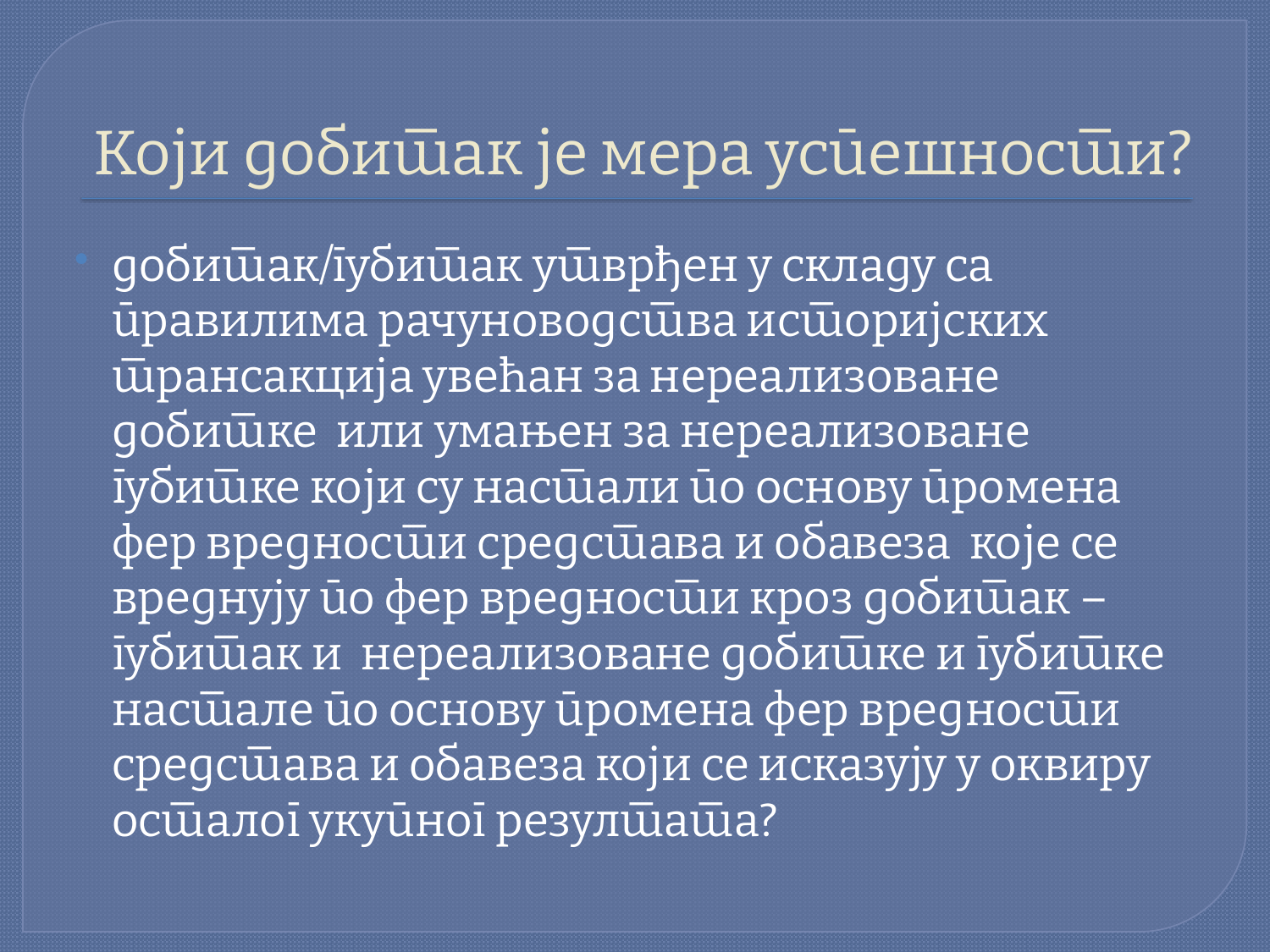

# Који добитак је мера успешности?
добитак/губитак утврђен у складу са правилима рачуноводства историјских трансакција увећан за нереализоване добитке  или умањен за нереализоване губитке који су настали по основу промена фер вредности средстава и обавеза  које се вреднују по фер вредности кроз добитак – губитак и  нереализоване добитке и губитке настале по основу промена фер вредности средстава и обавеза који се исказују у оквиру осталог укупног резултата?